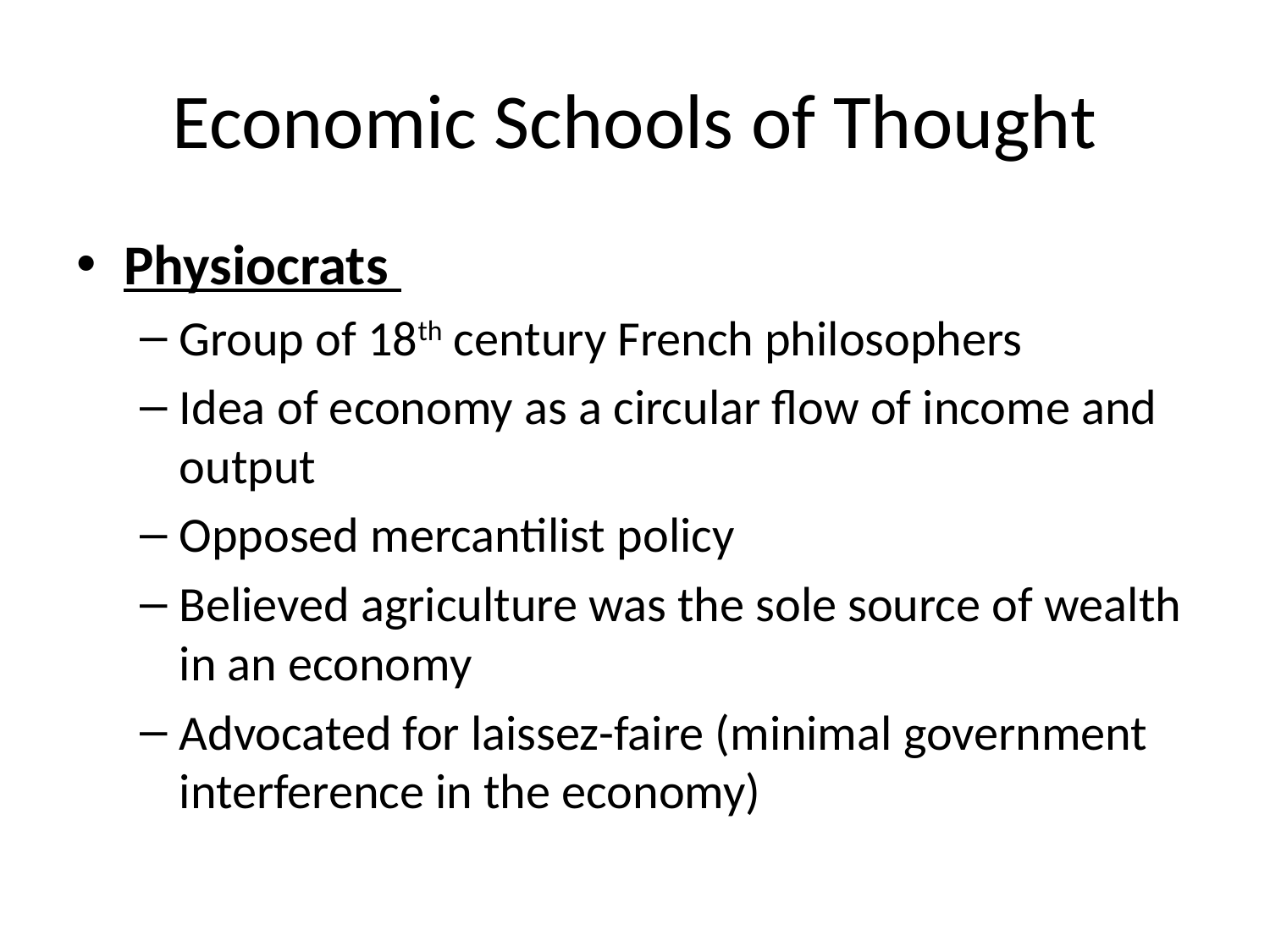

# Economic Schools of Thought
Physiocrats
Group of 18th century French philosophers
Idea of economy as a circular flow of income and output
Opposed mercantilist policy
Believed agriculture was the sole source of wealth in an economy
Advocated for laissez-faire (minimal government interference in the economy)